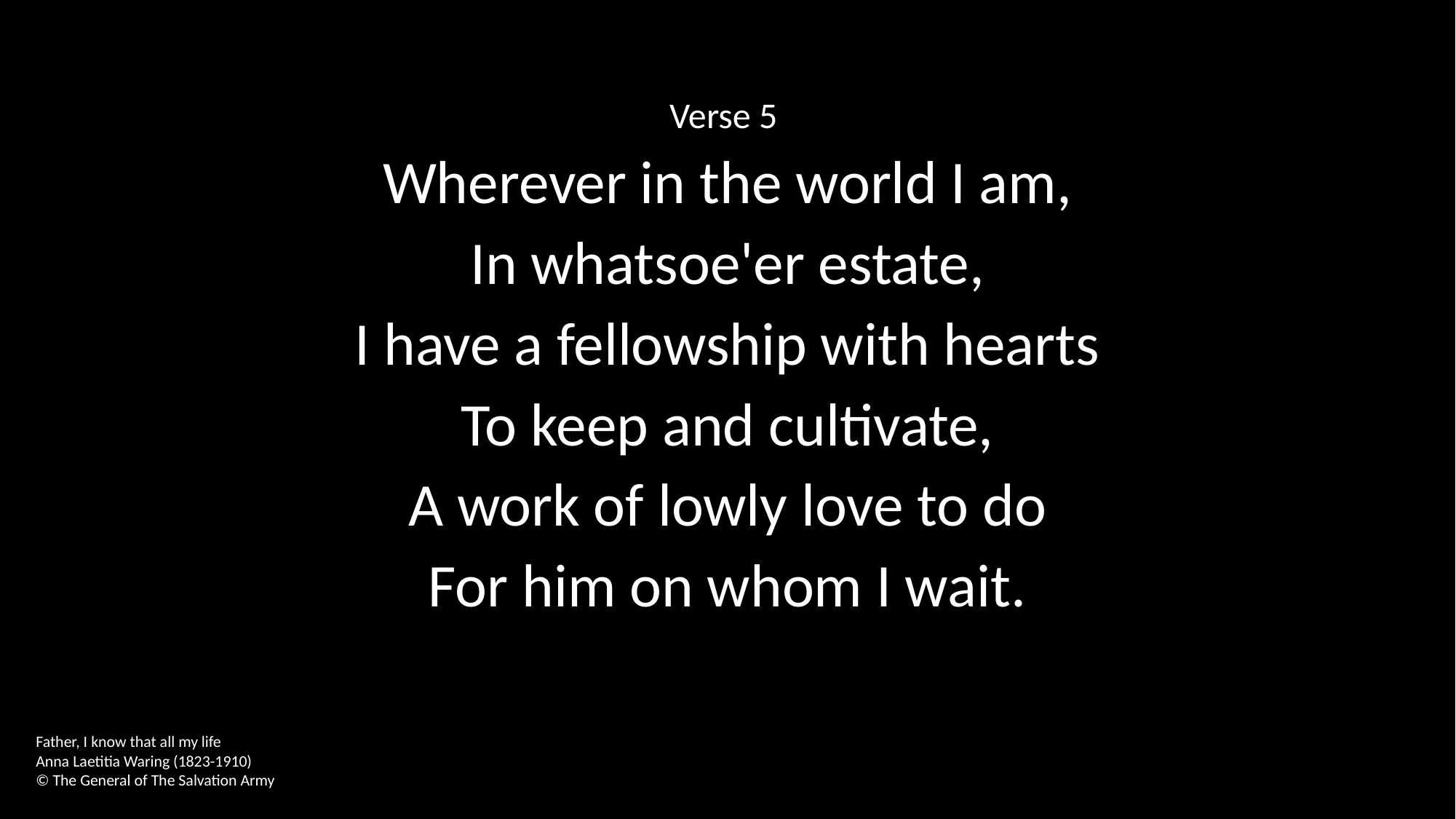

Verse 5
Wherever in the world I am,
In whatsoe'er estate,
I have a fellowship with hearts
To keep and cultivate,
A work of lowly love to do
For him on whom I wait.
Father, I know that all my life
Anna Laetitia Waring (1823-1910)
© The General of The Salvation Army